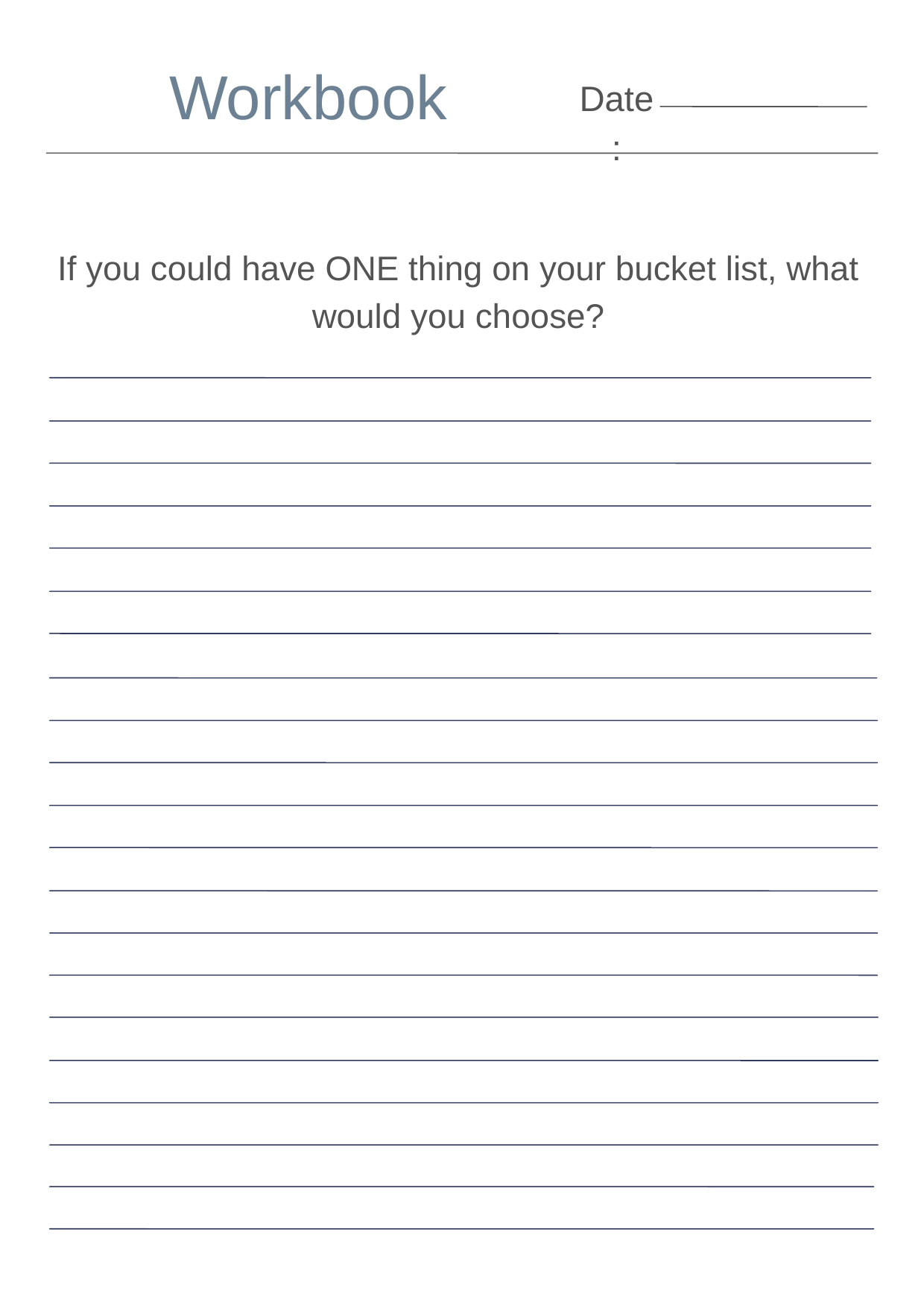

Workbook
Date:

If you could have ONE thing on your bucket list, what would you choose?